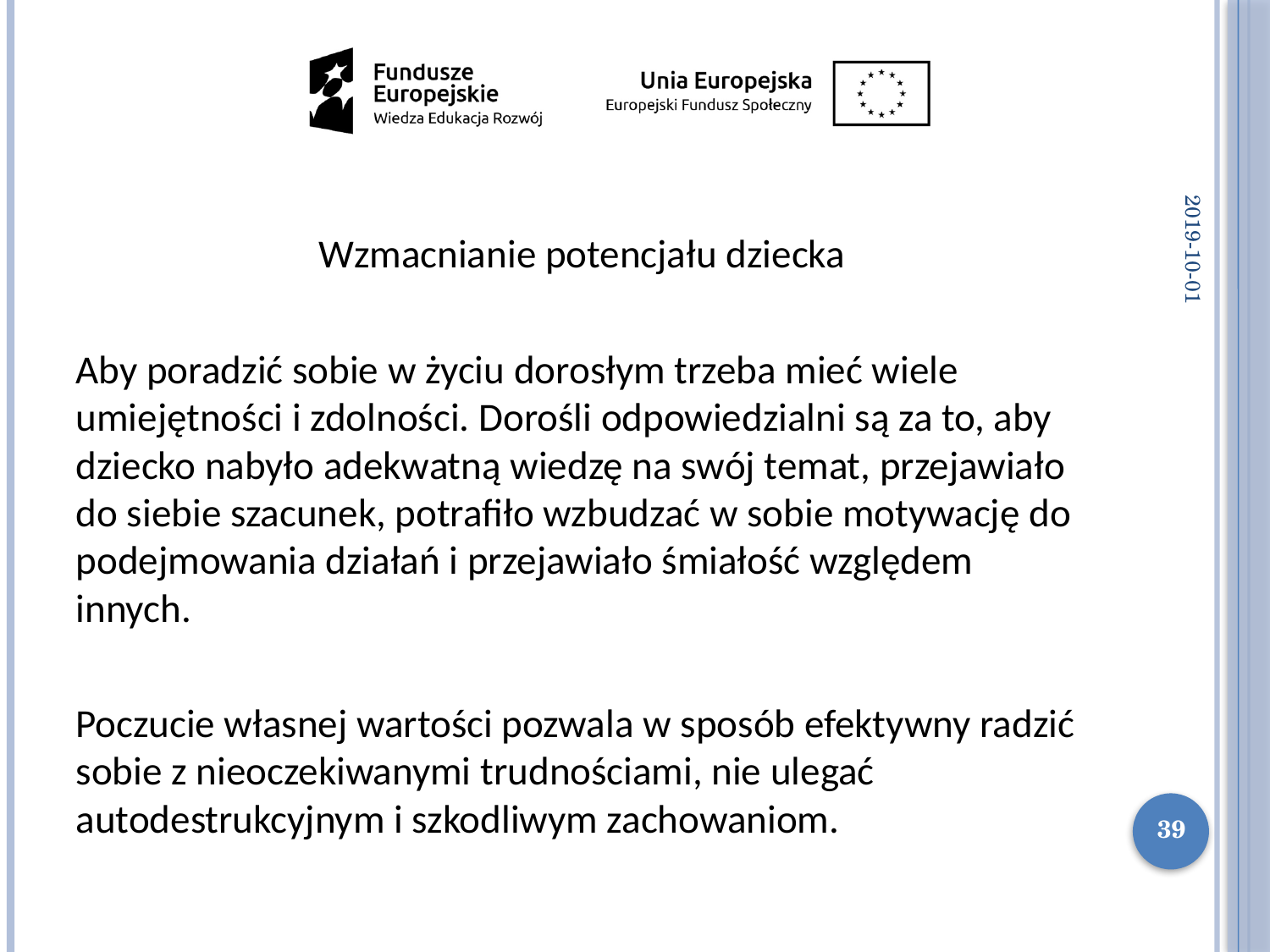

2019-10-01
Wzmacnianie potencjału dziecka

Aby poradzić sobie w życiu dorosłym trzeba mieć wiele umiejętności i zdolności. Dorośli odpowiedzialni są za to, aby dziecko nabyło adekwatną wiedzę na swój temat, przejawiało do siebie szacunek, potrafiło wzbudzać w sobie motywację do podejmowania działań i przejawiało śmiałość względem innych.

Poczucie własnej wartości pozwala w sposób efektywny radzić sobie z nieoczekiwanymi trudnościami, nie ulegać autodestrukcyjnym i szkodliwym zachowaniom.

39